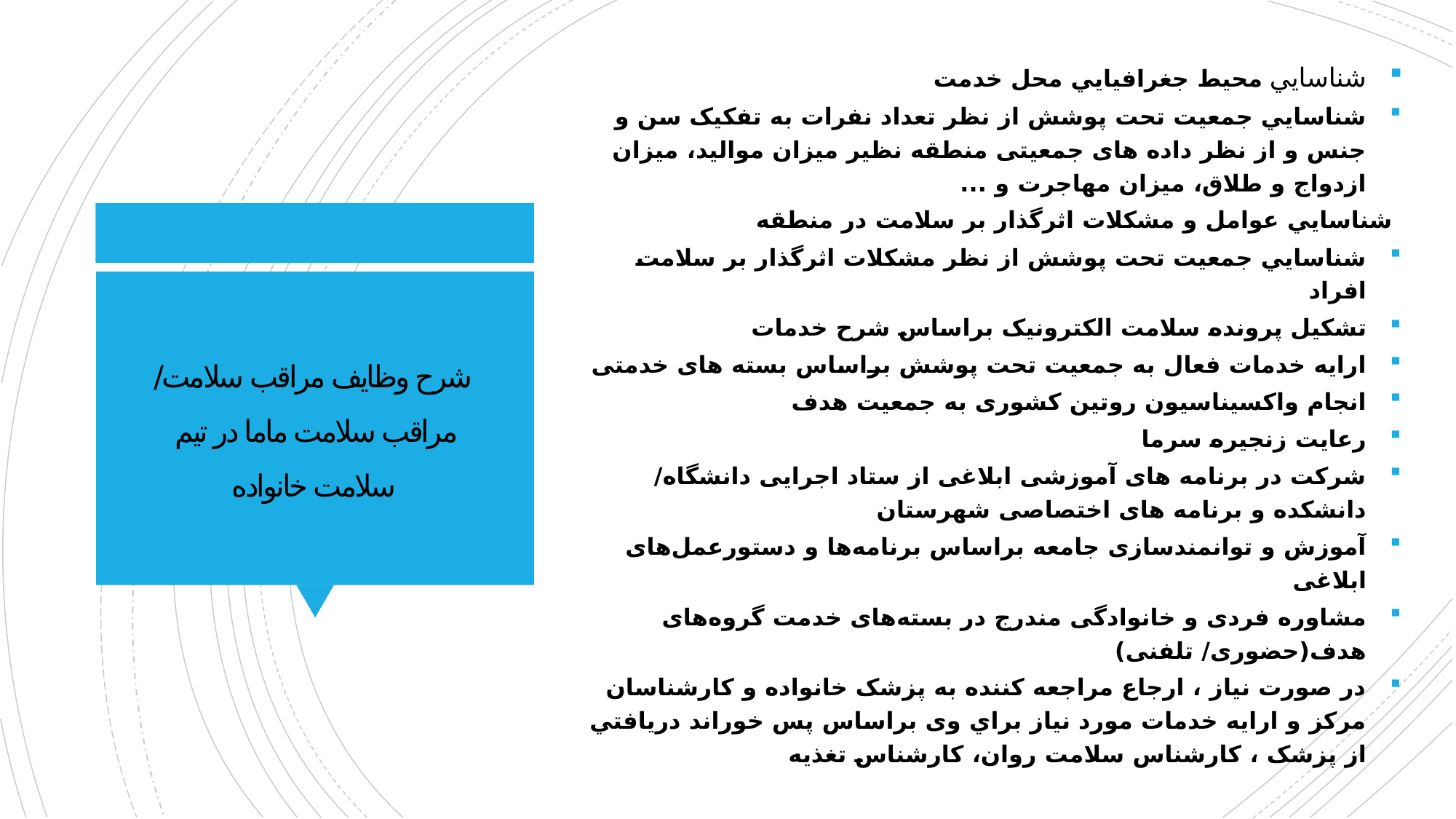

شناسايي محيط جغرافيايي محل خدمت
شناسايي جمعيت تحت پوشش از نظر تعداد نفرات به تفکيک سن و جنس و از نظر داده های جمعیتی منطقه نظیر میزان موالید، میزان ازدواج و طلاق، میزان مهاجرت و ...
شناسايي عوامل و مشکلات اثرگذار بر سلامت در منطقه
شناسايي جمعیت تحت پوشش از نظر مشکلات اثرگذار بر سلامت افراد
تشکیل پرونده سلامت الکترونیک براساس شرح خدمات
ارایه خدمات فعال به جمعیت تحت پوشش براساس بسته های خدمتی
انجام واکسیناسیون روتین کشوری به جمعیت هدف
رعایت زنجیره سرما
شرکت در برنامه های آموزشی ابلاغی از ستاد اجرایی دانشگاه/ دانشکده و برنامه های اختصاصی شهرستان
آموزش و توانمندسازی جامعه براساس برنامه‌ها و دستورعمل‌های ابلاغی
مشاوره فردی و خانوادگی مندرج در بسته‌های خدمت گروه‌های هدف(حضوری/ تلفنی)
در صورت نیاز ، ارجاع مراجعه کننده به پزشک خانواده و کارشناسان مرکز و ارایه خدمات مورد نياز براي وی براساس پس خوراند دريافتي از پزشک ، کارشناس سلامت روان، کارشناس تغذیه
# شرح وظایف مراقب سلامت/ مراقب سلامت ماما در تیم  سلامت خانواده